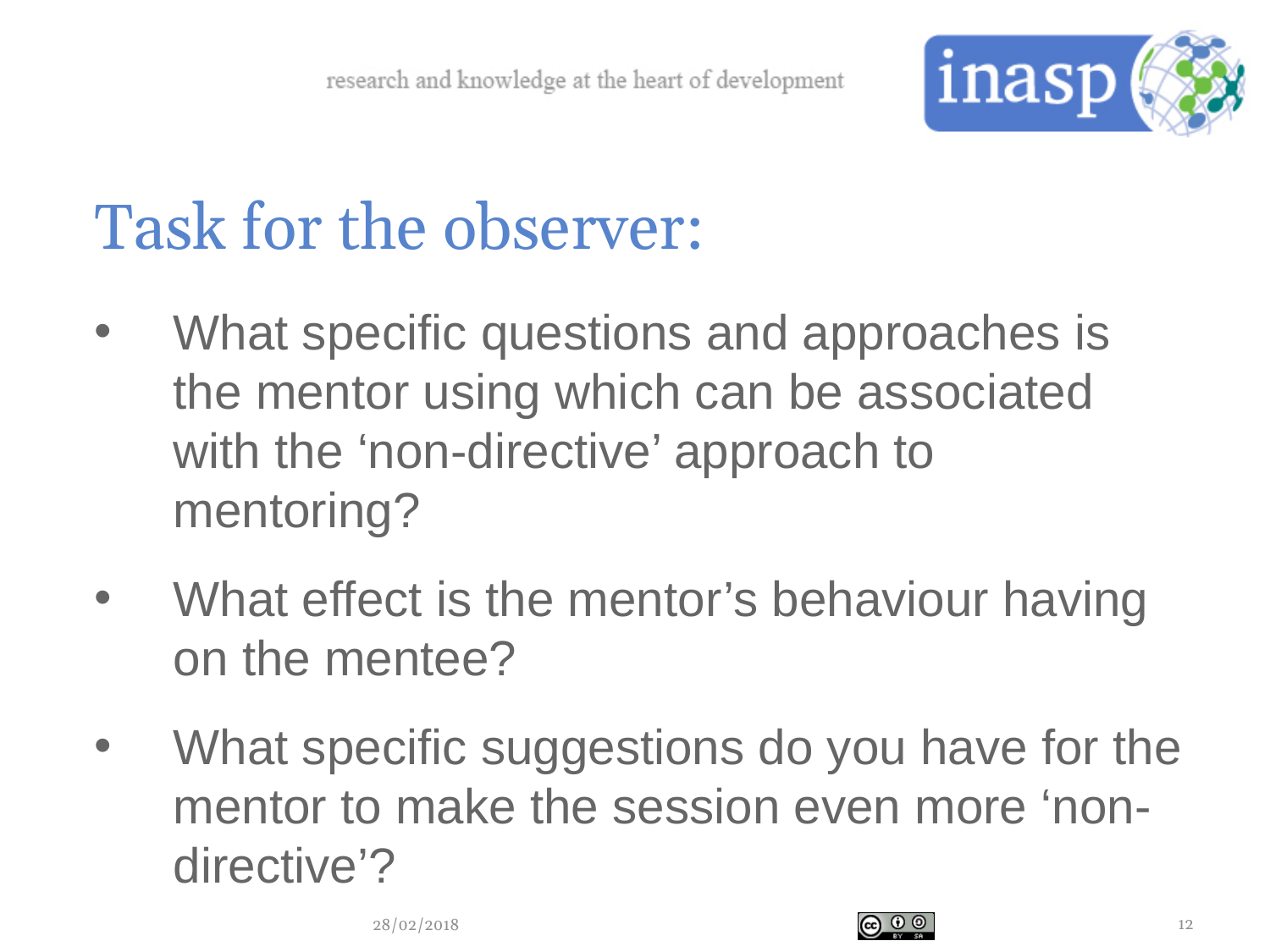

Task for the observer:

What specific questions and approaches is the mentor using which can be associated with the ‘non-directive’ approach to mentoring?

What effect is the mentor’s behaviour having on the mentee?

What specific suggestions do you have for the mentor to make the session even more ‘non-directive’?
28/02/2018

12